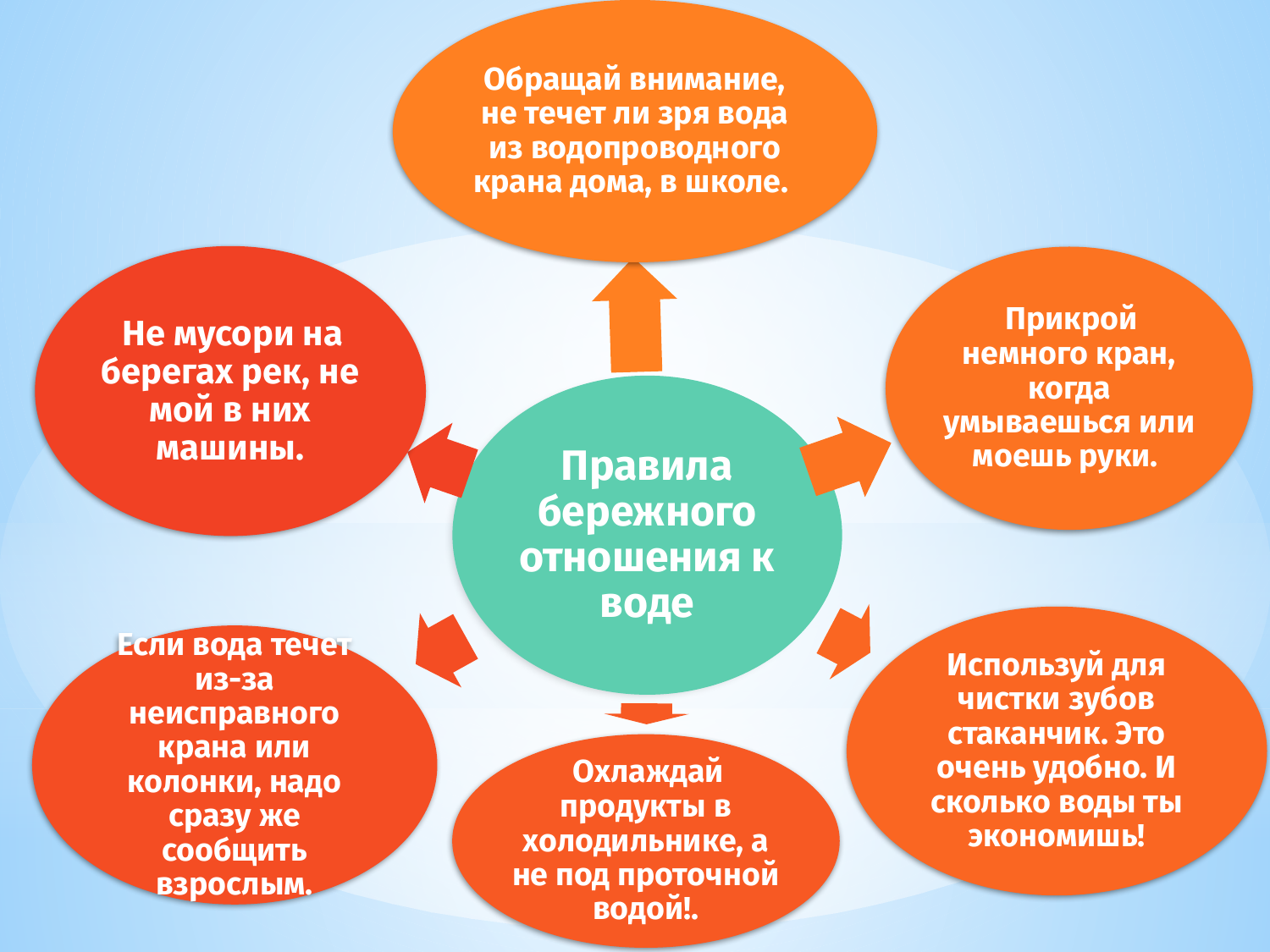

Правила бережного отношения к воде

Обращай внимание, не течет ли зря вода из водопроводного крана дома, в школе.

 Прикрой немного кран, когда умываешься или моешь руки.

Используй для чистки зубов стаканчик. Это очень удобно. И сколько воды ты экономишь!

 Охлаждай продукты в холодильнике, а не под проточной водой!.

Если вода течет из-за неисправного крана или колонки, надо сразу же сообщить взрослым.

 Не мусори на берегах рек, не мой в них машины.
#